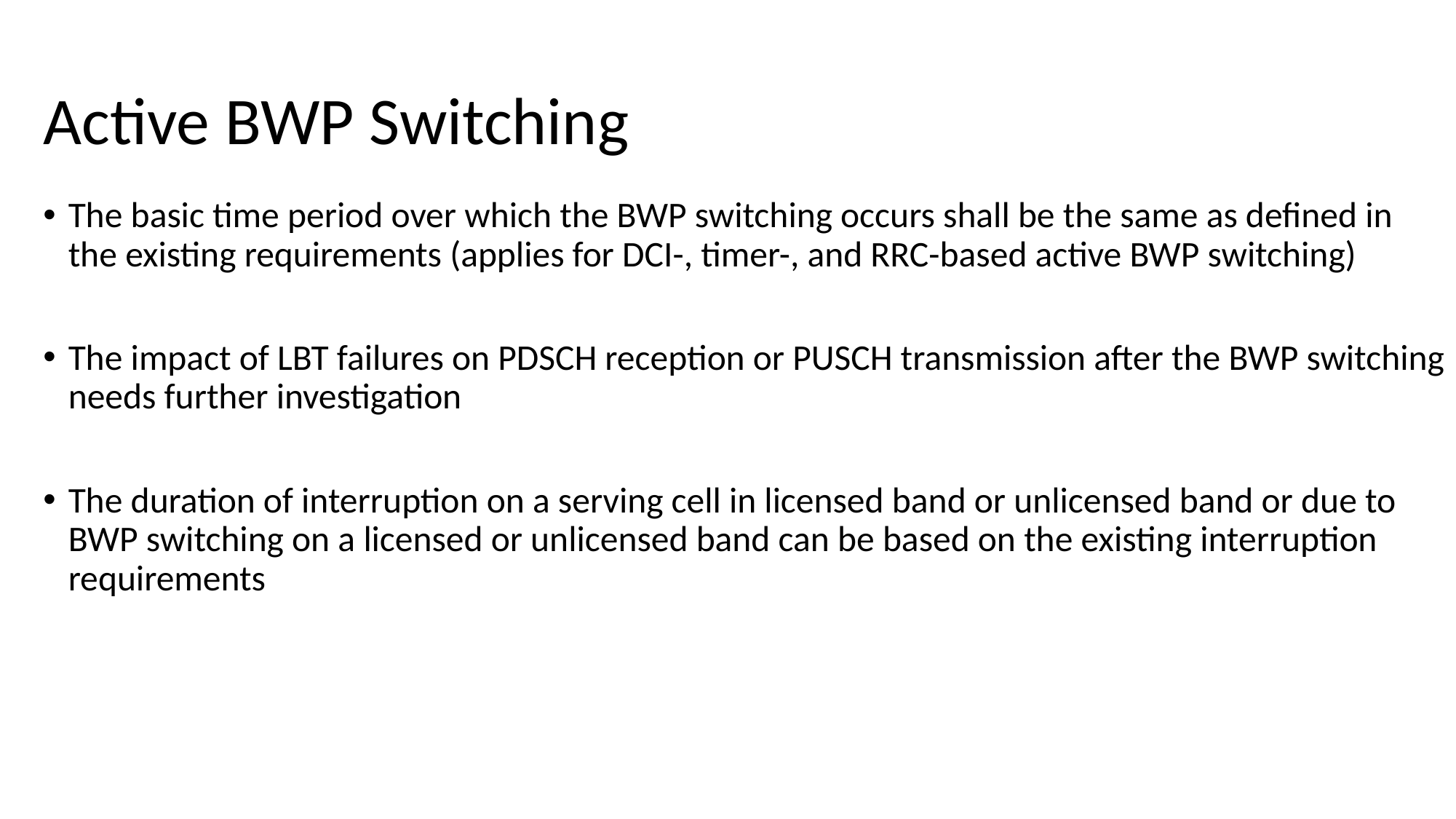

# Active BWP Switching

The basic time period over which the BWP switching occurs shall be the same as defined in the existing requirements (applies for DCI-, timer-, and RRC-based active BWP switching)

The impact of LBT failures on PDSCH reception or PUSCH transmission after the BWP switching needs further investigation

The duration of interruption on a serving cell in licensed band or unlicensed band or due to BWP switching on a licensed or unlicensed band can be based on the existing interruption requirements